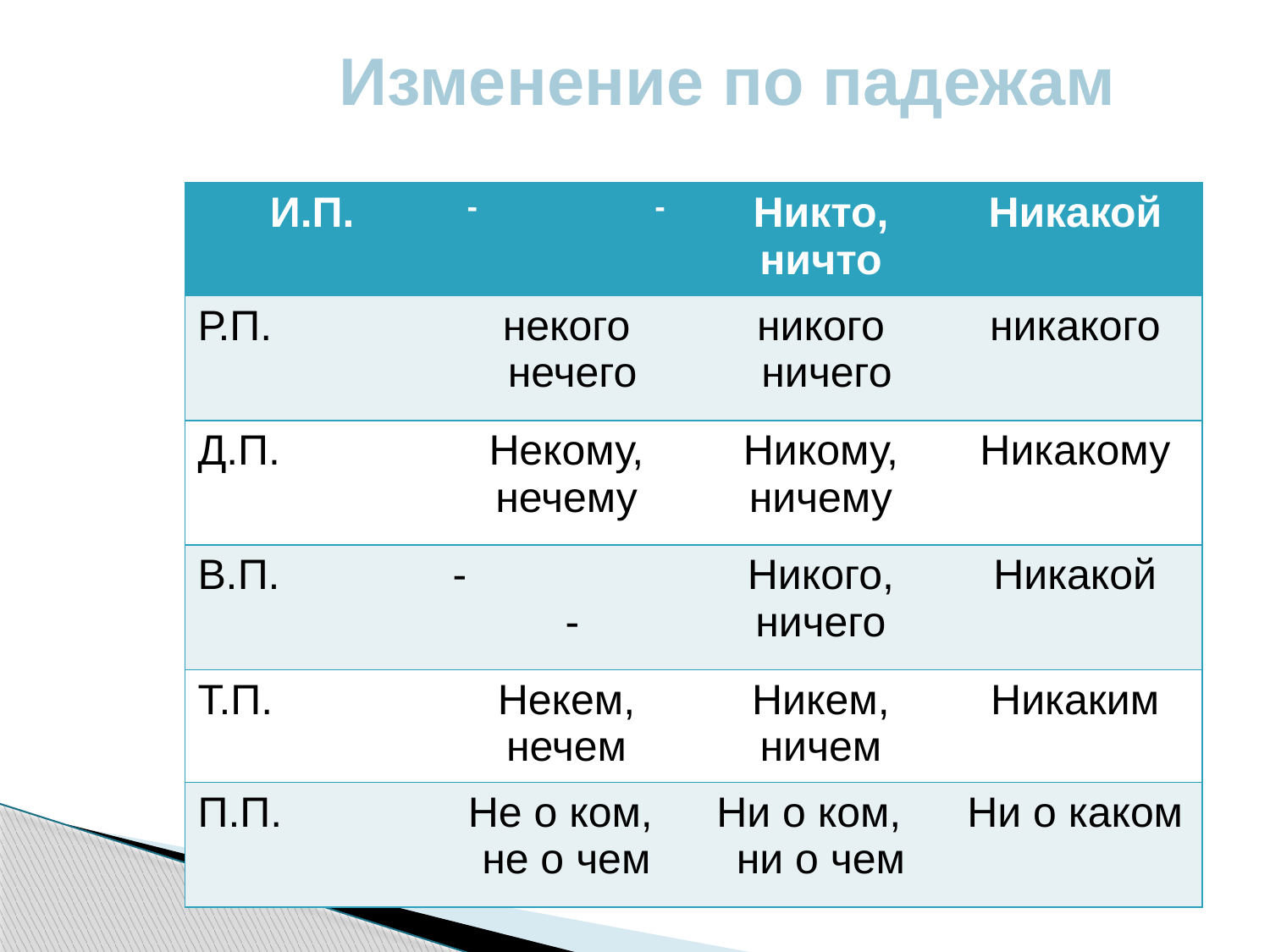

# Изменение по падежам
| И.П. | - - | Никто, ничто | Никакой |
| --- | --- | --- | --- |
| Р.П. | некого нечего | никого ничего | никакого |
| Д.П. | Некому, нечему | Никому, ничему | Никакому |
| В.П. | - - | Никого, ничего | Никакой |
| Т.П. | Некем, нечем | Никем, ничем | Никаким |
| П.П. | Не о ком, не о чем | Ни о ком, ни о чем | Ни о каком |